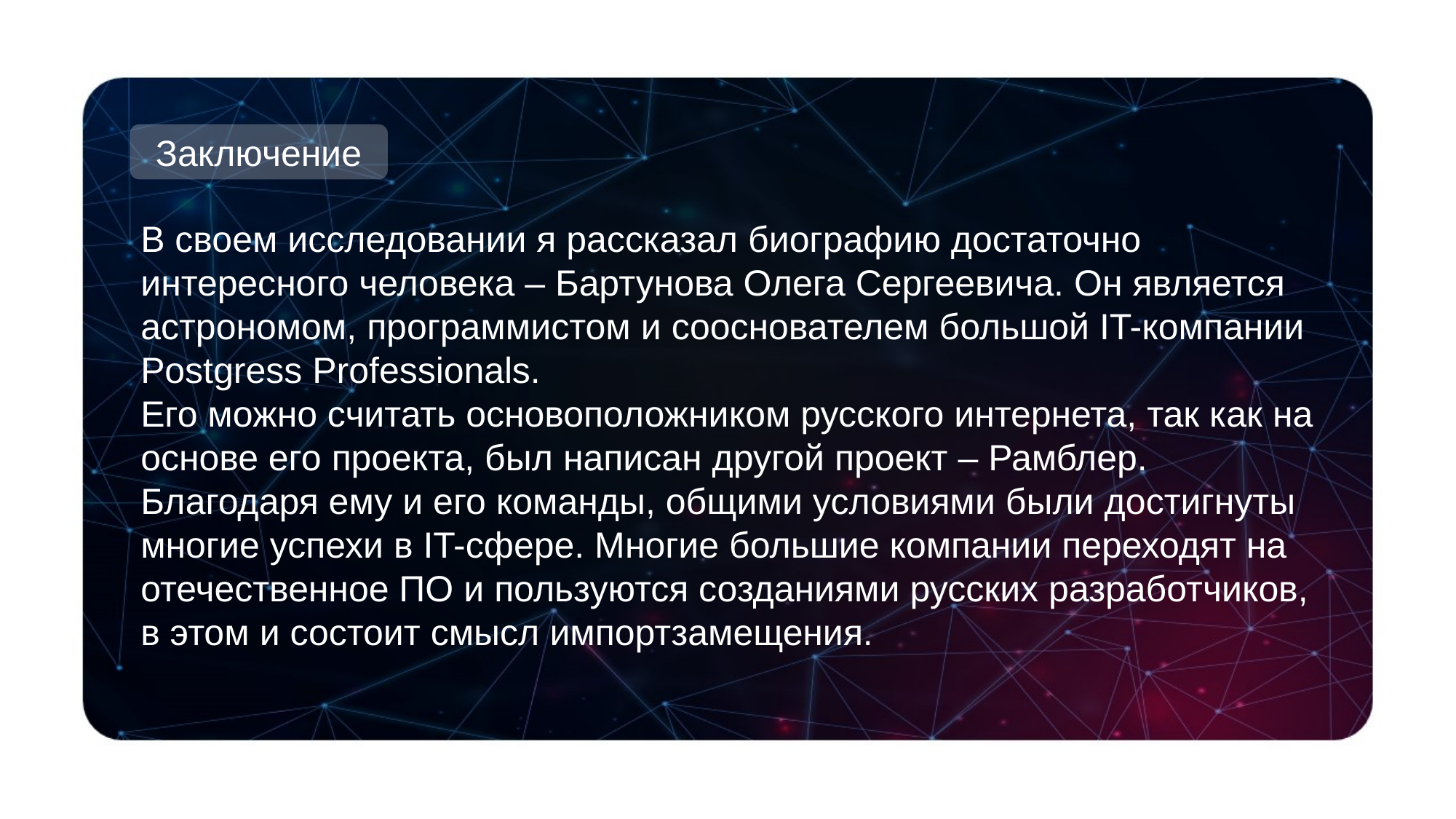

Заключение
В своем исследовании я рассказал биографию достаточно интересного человека – Бартунова Олега Сергеевича. Он является астрономом, программистом и сооснователем большой IT-компании Postgress Professionals.
Его можно считать основоположником русского интернета, так как на основе его проекта, был написан другой проект – Рамблер. Благодаря ему и его команды, общими условиями были достигнуты многие успехи в IT-сфере. Многие большие компании переходят на отечественное ПО и пользуются созданиями русских разработчиков, в этом и состоит смысл импортзамещения.